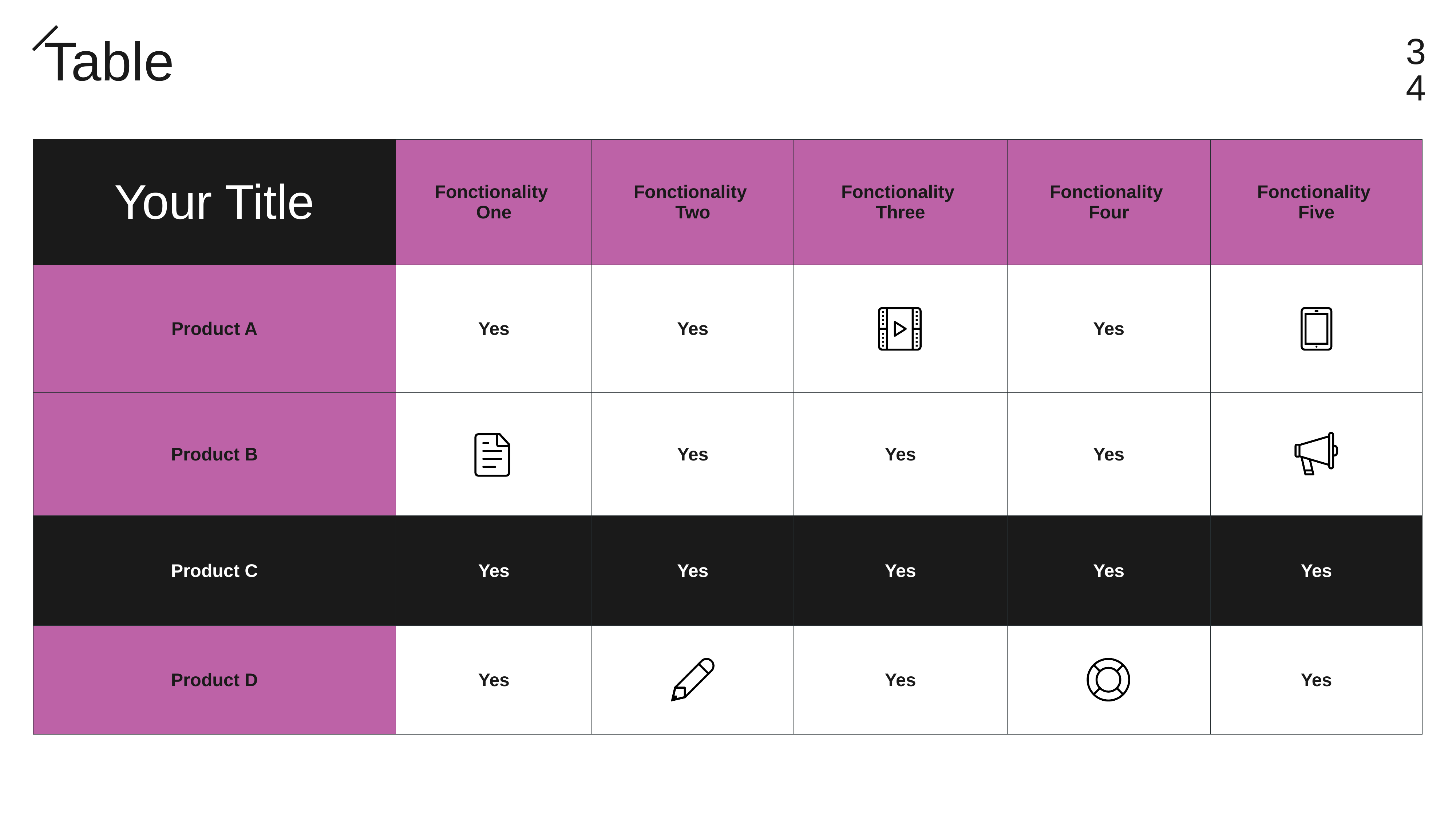

34
Table

| Your Title | Fonctionality One | Fonctionality Two | Fonctionality Three | Fonctionality Four | Fonctionality Five |
| --- | --- | --- | --- | --- | --- |
| Product A | Yes | Yes |  | Yes |  |
| Product B |  | Yes | Yes | Yes |  |
| Product C | Yes | Yes | Yes | Yes | Yes |
| Product D | Yes |  | Yes |  | Yes |